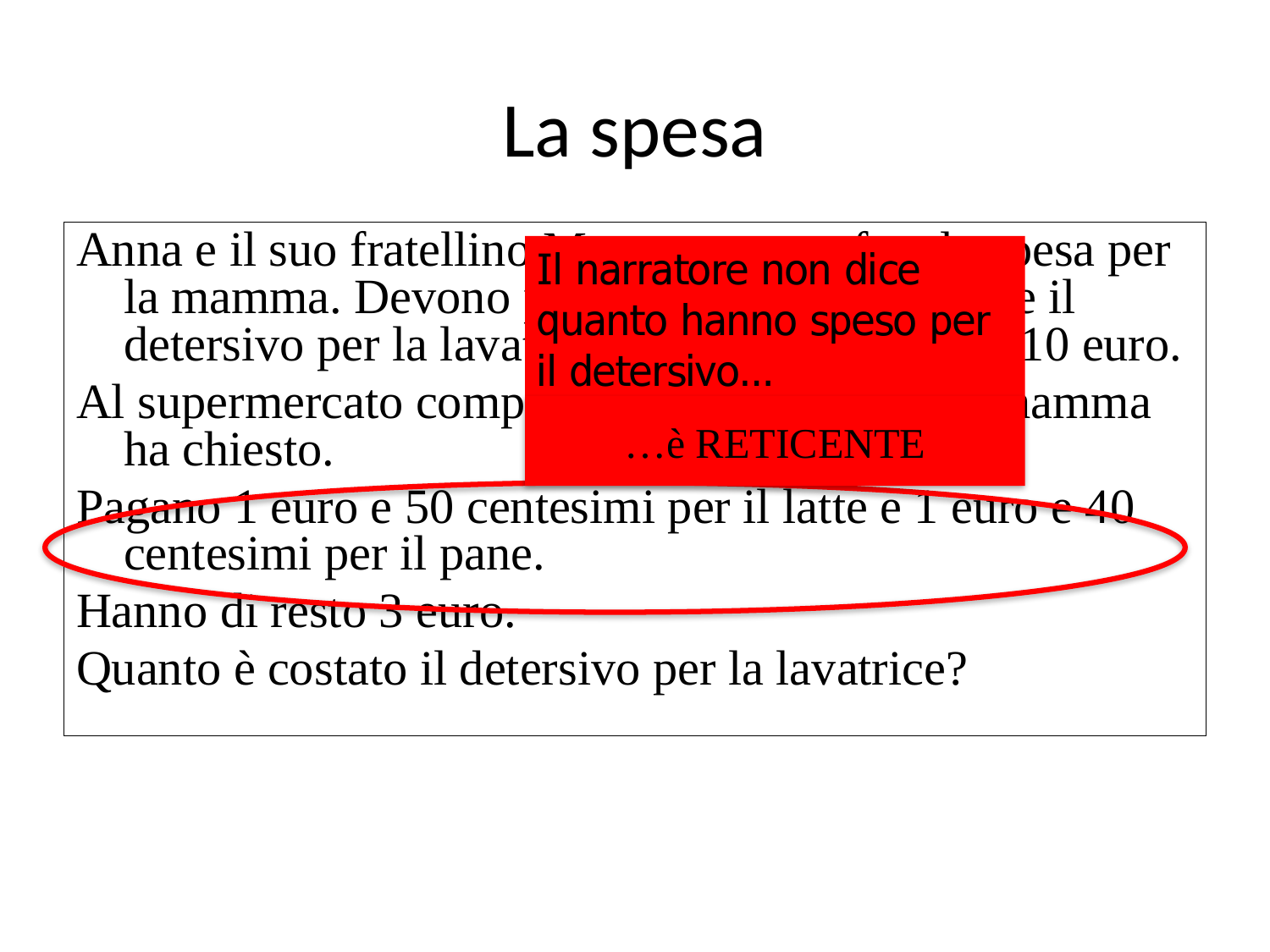

# La spesa
Anna e il suo fratellino Marco vanno a fare la spesa per la mamma. Devono prendere il latte, il pane, e il detersivo per la lavatrice. La mamma dà loro 10 euro.
Al supermercato comprano tutto quello che la mamma ha chiesto.
Pagano 1 euro e 50 centesimi per il latte e 1 euro e 40 centesimi per il pane.
Hanno di resto 3 euro.
Quanto è costato il detersivo per la lavatrice?
Il narratore non dice quanto hanno speso per il detersivo…
…è RETICENTE